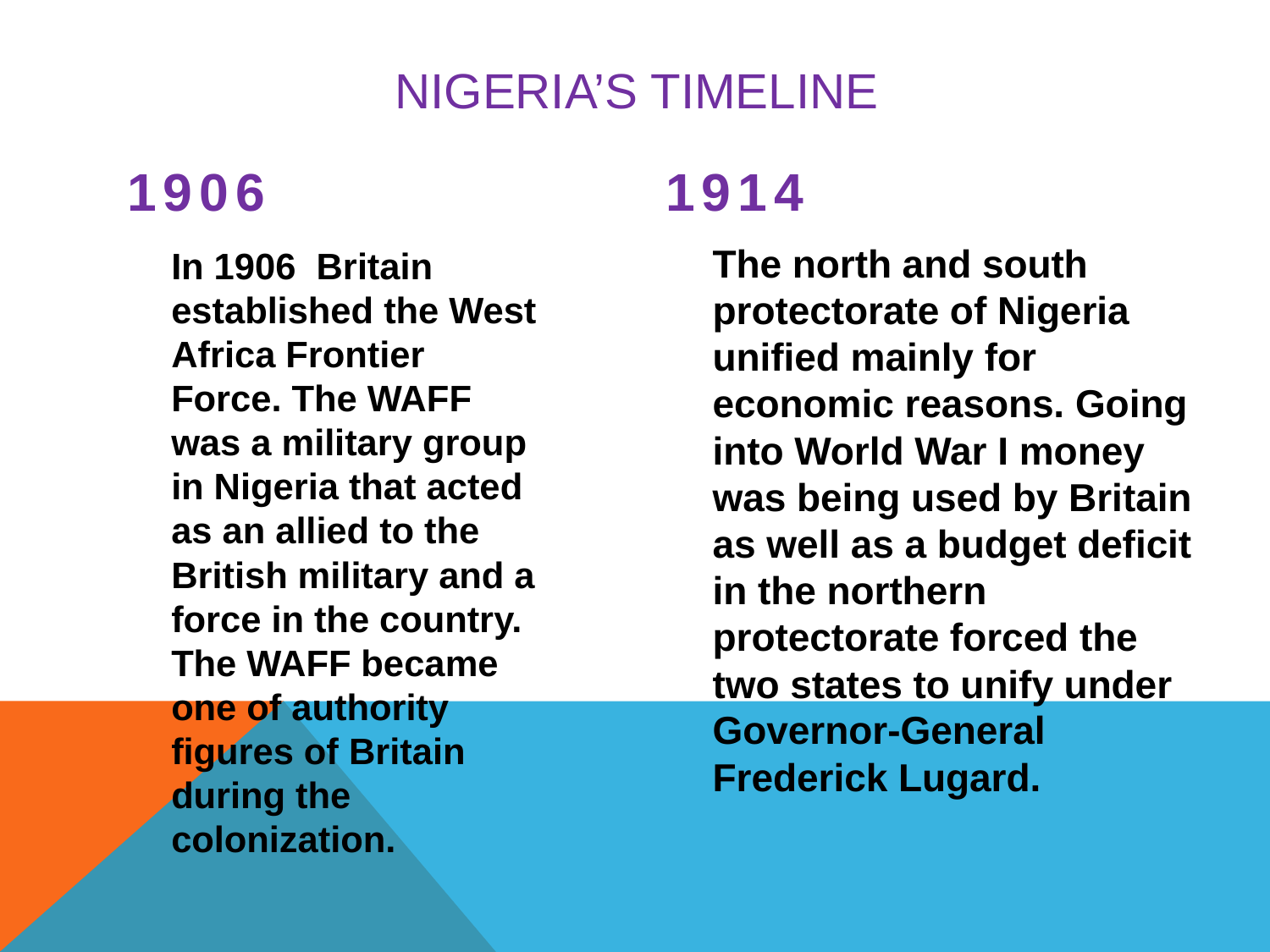

# Nigeria’s timeline
1906
1914
	The north and south protectorate of Nigeria unified mainly for economic reasons. Going into World War I money was being used by Britain as well as a budget deficit in the northern protectorate forced the two states to unify under Governor-General Frederick Lugard.

	In 1906  Britain established the West Africa Frontier Force. The WAFF was a military group in Nigeria that acted as an allied to the British military and a force in the country. The WAFF became one of authority figures of Britain during the colonization.